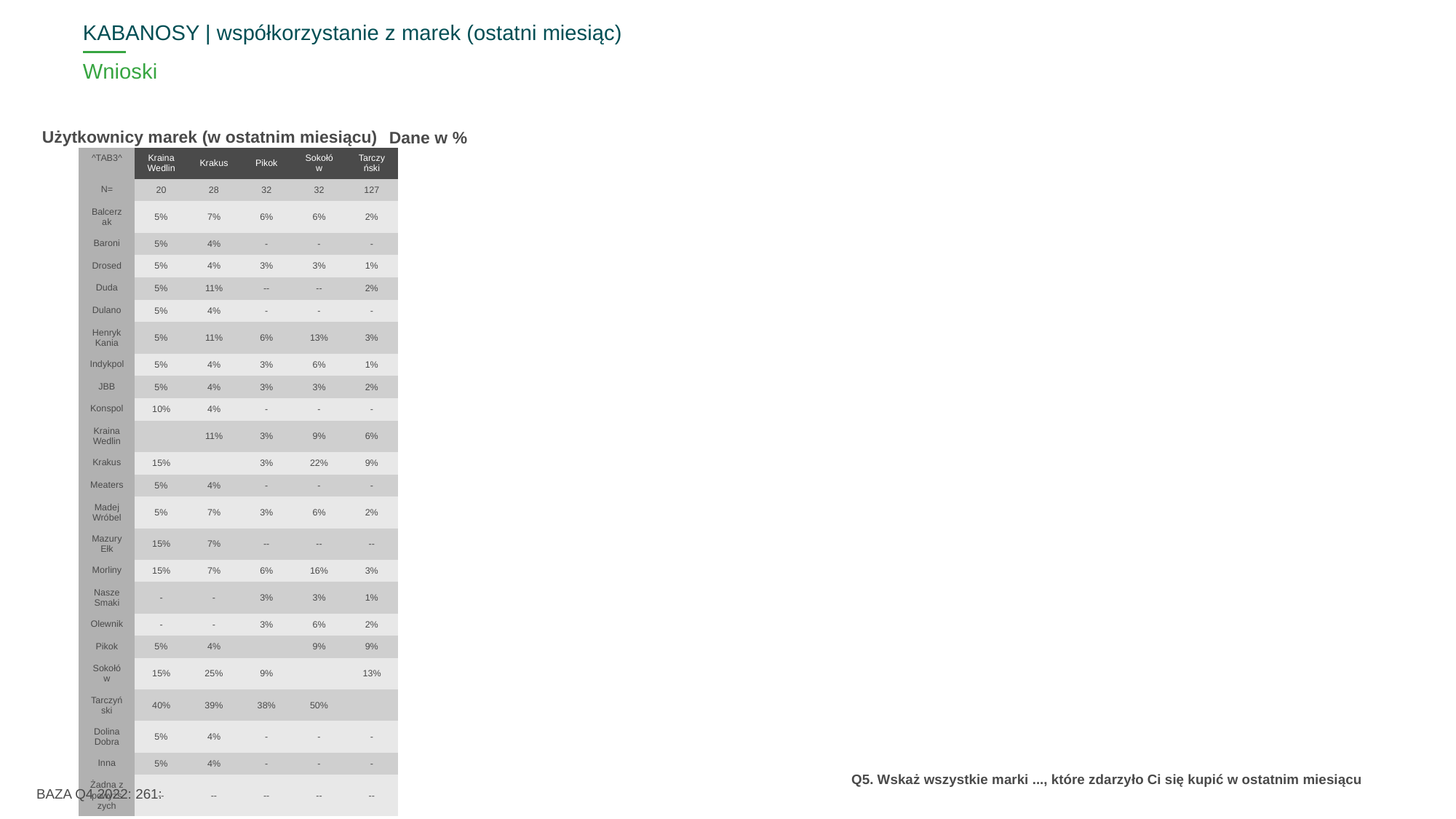

KABANOSY | współkorzystanie z marek (ostatni miesiąc)
# Wnioski
Użytkownicy marek (w ostatnim miesiącu)
Dane w %
| ^TAB3^ | Kraina Wedlin | Krakus | Pikok | Sokołów | Tarczyński |
| --- | --- | --- | --- | --- | --- |
| N= | 20 | 28 | 32 | 32 | 127 |
| Balcerzak | 5% | 7% | 6% | 6% | 2% |
| Baroni | 5% | 4% | - | - | - |
| Drosed | 5% | 4% | 3% | 3% | 1% |
| Duda | 5% | 11% | -- | -- | 2% |
| Dulano | 5% | 4% | - | - | - |
| Henryk Kania | 5% | 11% | 6% | 13% | 3% |
| Indykpol | 5% | 4% | 3% | 6% | 1% |
| JBB | 5% | 4% | 3% | 3% | 2% |
| Konspol | 10% | 4% | - | - | - |
| Kraina Wedlin |  | 11% | 3% | 9% | 6% |
| Krakus | 15% |  | 3% | 22% | 9% |
| Meaters | 5% | 4% | - | - | - |
| Madej Wróbel | 5% | 7% | 3% | 6% | 2% |
| Mazury Ełk | 15% | 7% | -- | -- | -- |
| Morliny | 15% | 7% | 6% | 16% | 3% |
| Nasze Smaki | - | - | 3% | 3% | 1% |
| Olewnik | - | - | 3% | 6% | 2% |
| Pikok | 5% | 4% |  | 9% | 9% |
| Sokołów | 15% | 25% | 9% |  | 13% |
| Tarczyński | 40% | 39% | 38% | 50% |  |
| Dolina Dobra | 5% | 4% | - | - | - |
| Inna | 5% | 4% | - | - | - |
| Żadna z powyższych | -- | -- | -- | -- | -- |

BAZA Q4 2022: 261:
Q5. Wskaż wszystkie marki ..., które zdarzyło Ci się kupić w ostatnim miesiącu